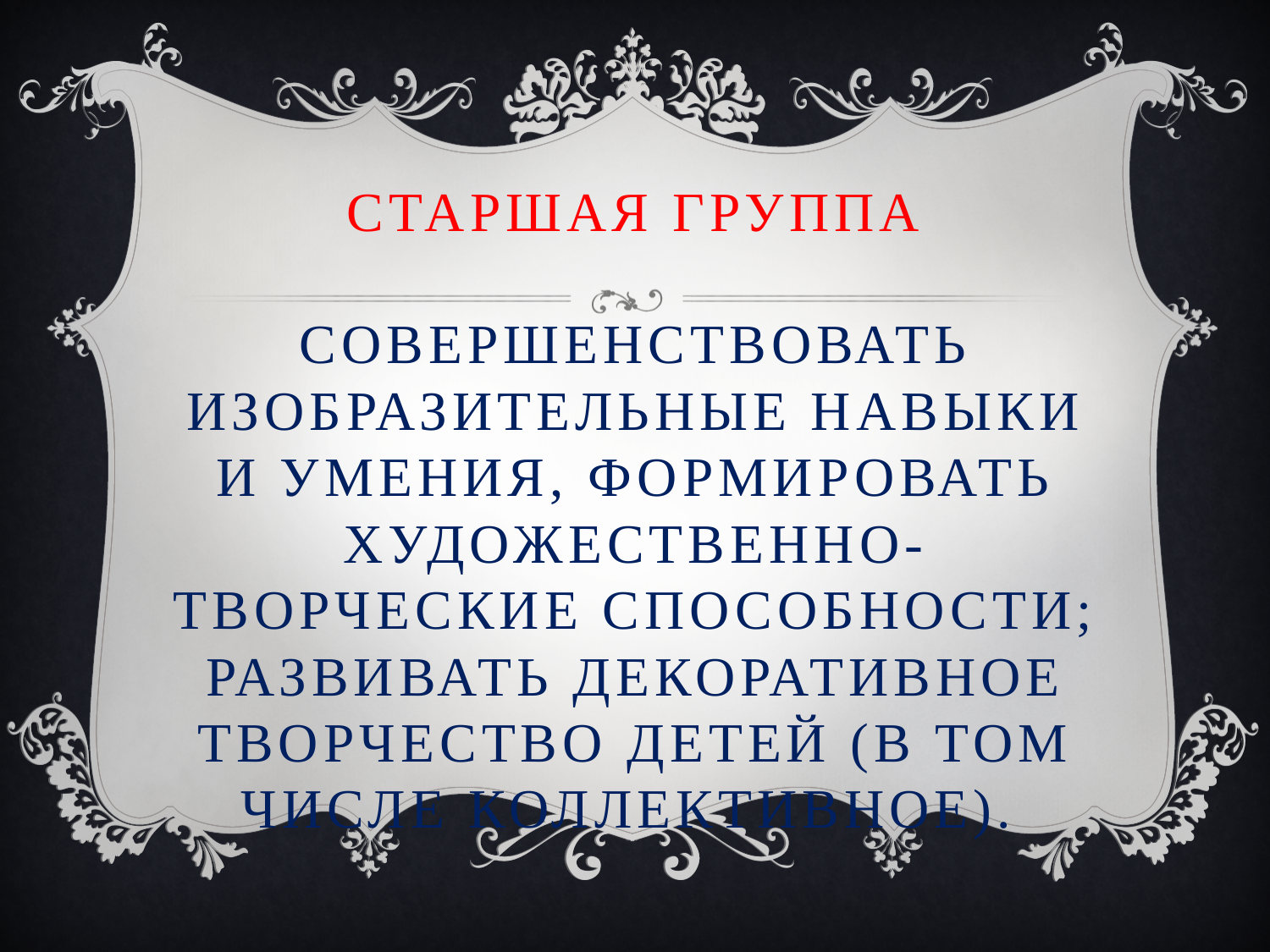

# Старшая группа Совершенствовать изобразительные навыки и умения, формировать художественно-творческие способности; развивать декоративное творчество детей (в том числе коллективное).